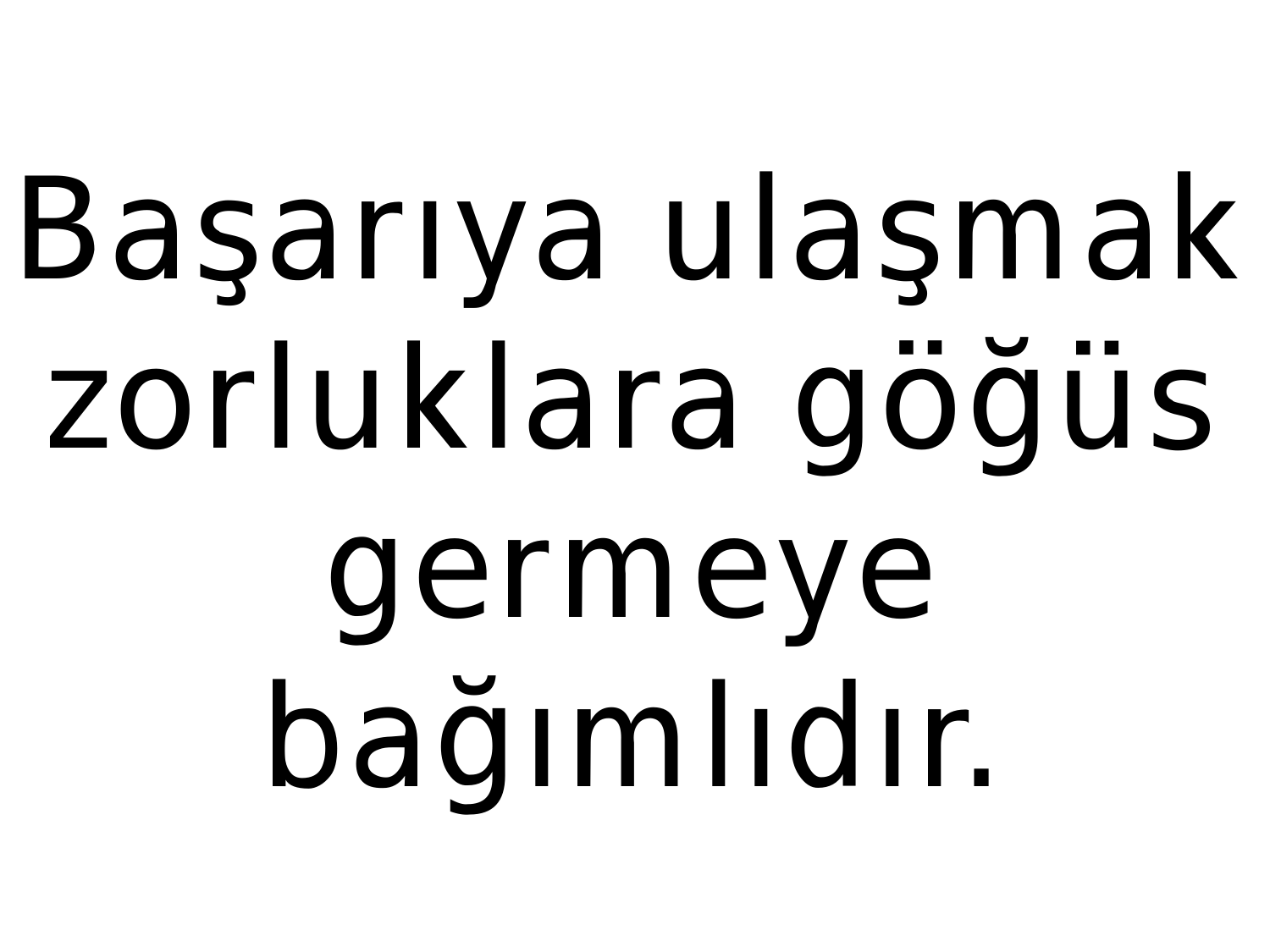

# Başarıya ulaşmak zorluklara göğüs germeye bağımlıdır.